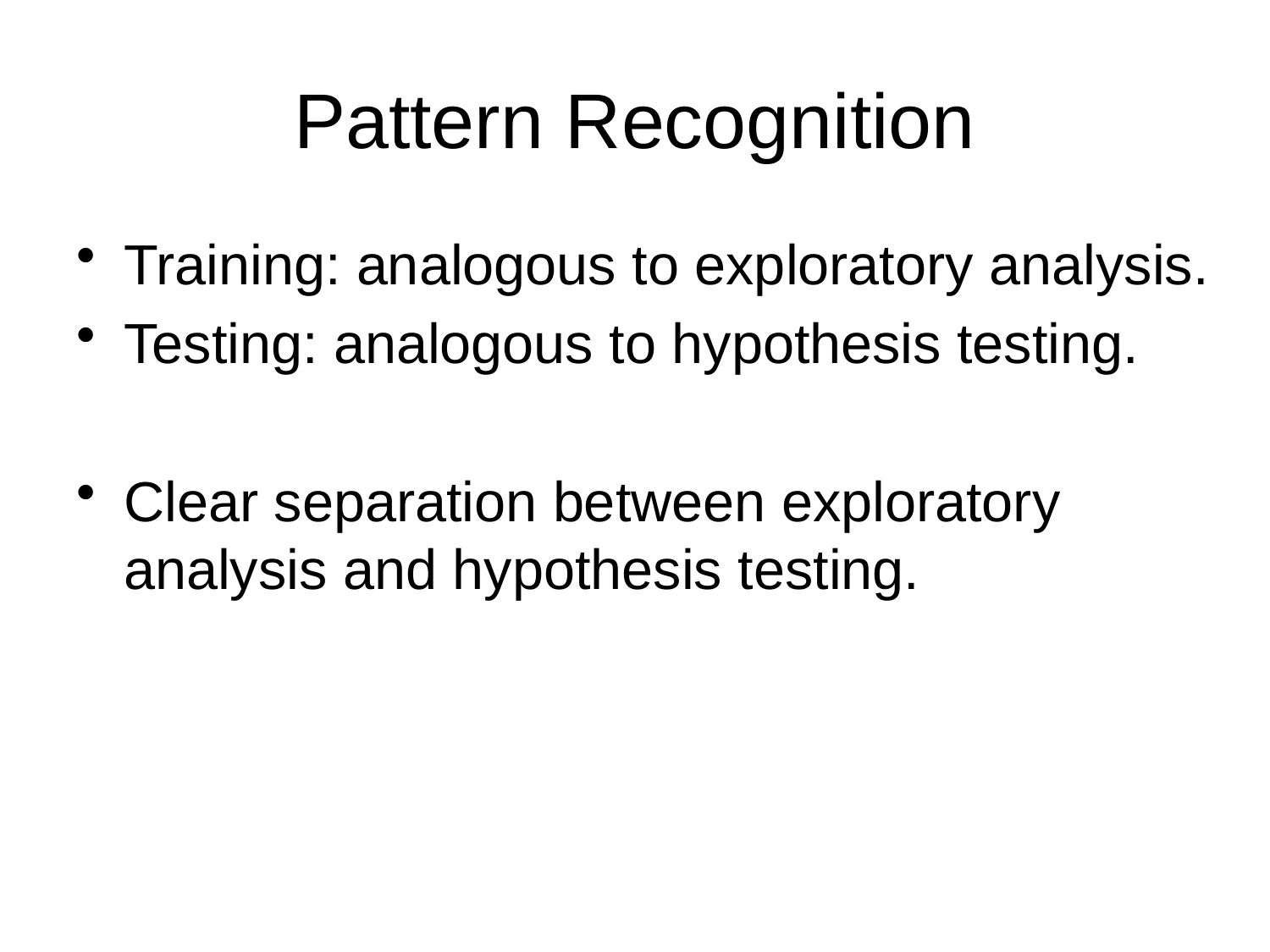

# Pattern Recognition
Training: analogous to exploratory analysis.
Testing: analogous to hypothesis testing.

Clear separation between exploratory analysis and hypothesis testing.